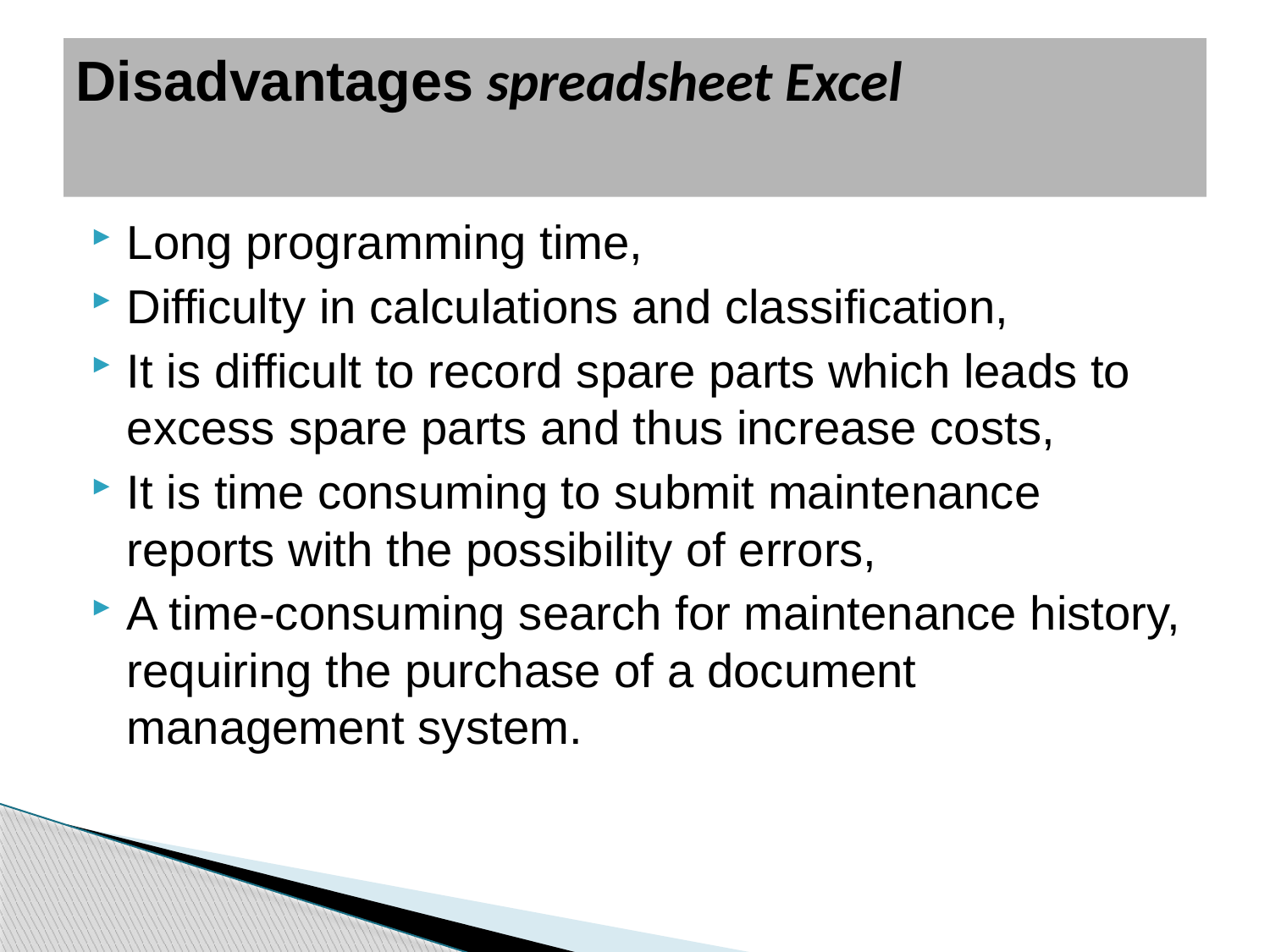

# Disadvantages spreadsheet Excel
Long programming time,
Difficulty in calculations and classification,
It is difficult to record spare parts which leads to excess spare parts and thus increase costs,
It is time consuming to submit maintenance reports with the possibility of errors,
A time-consuming search for maintenance history, requiring the purchase of a document management system.